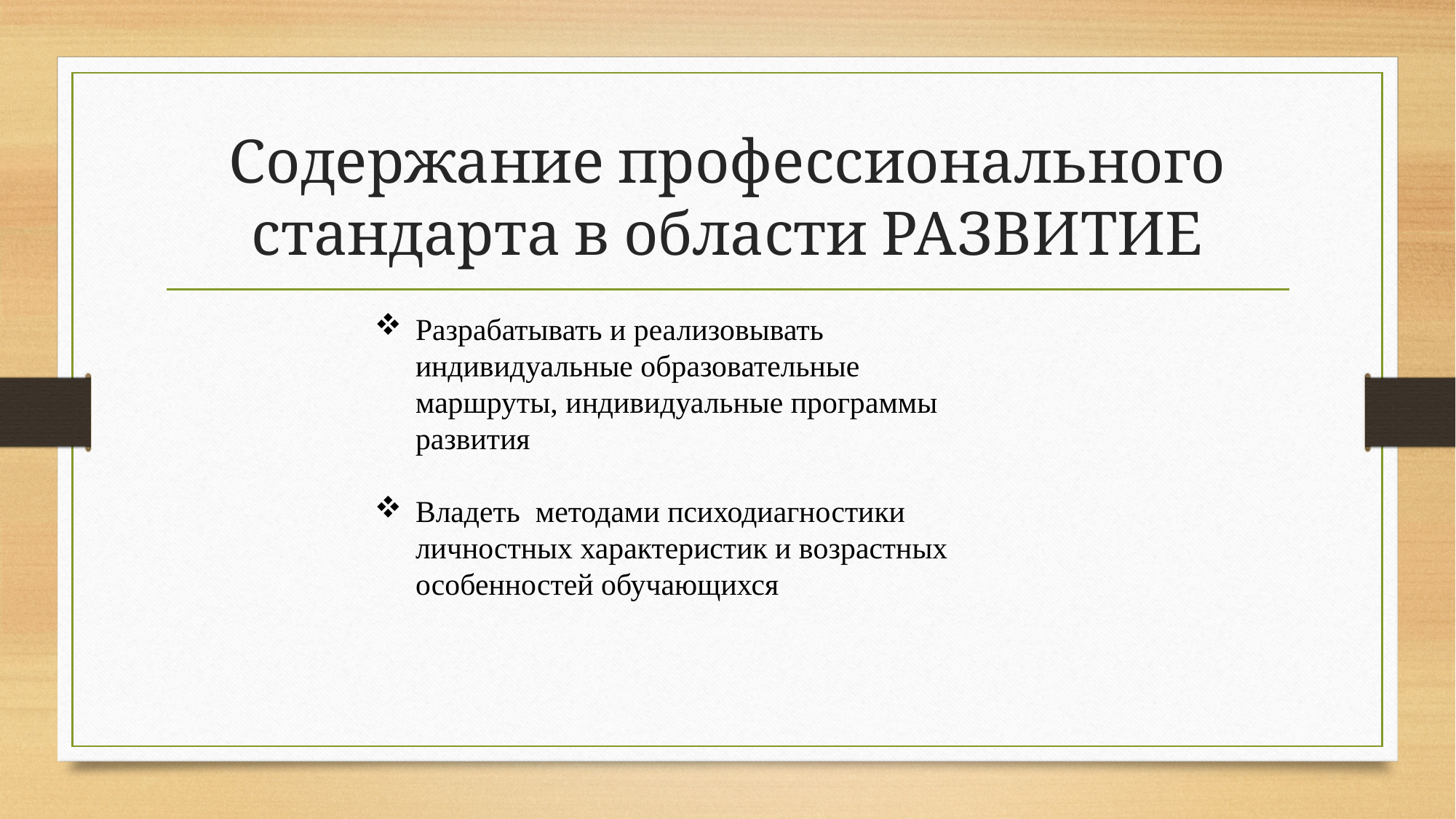

# Содержание профессионального стандарта в области РАЗВИТИЕ
Разрабатывать и реализовывать индивидуальные образовательные маршруты, индивидуальные программы развития

Владеть  методами психодиагностики личностных характеристик и возрастных особенностей обучающихся